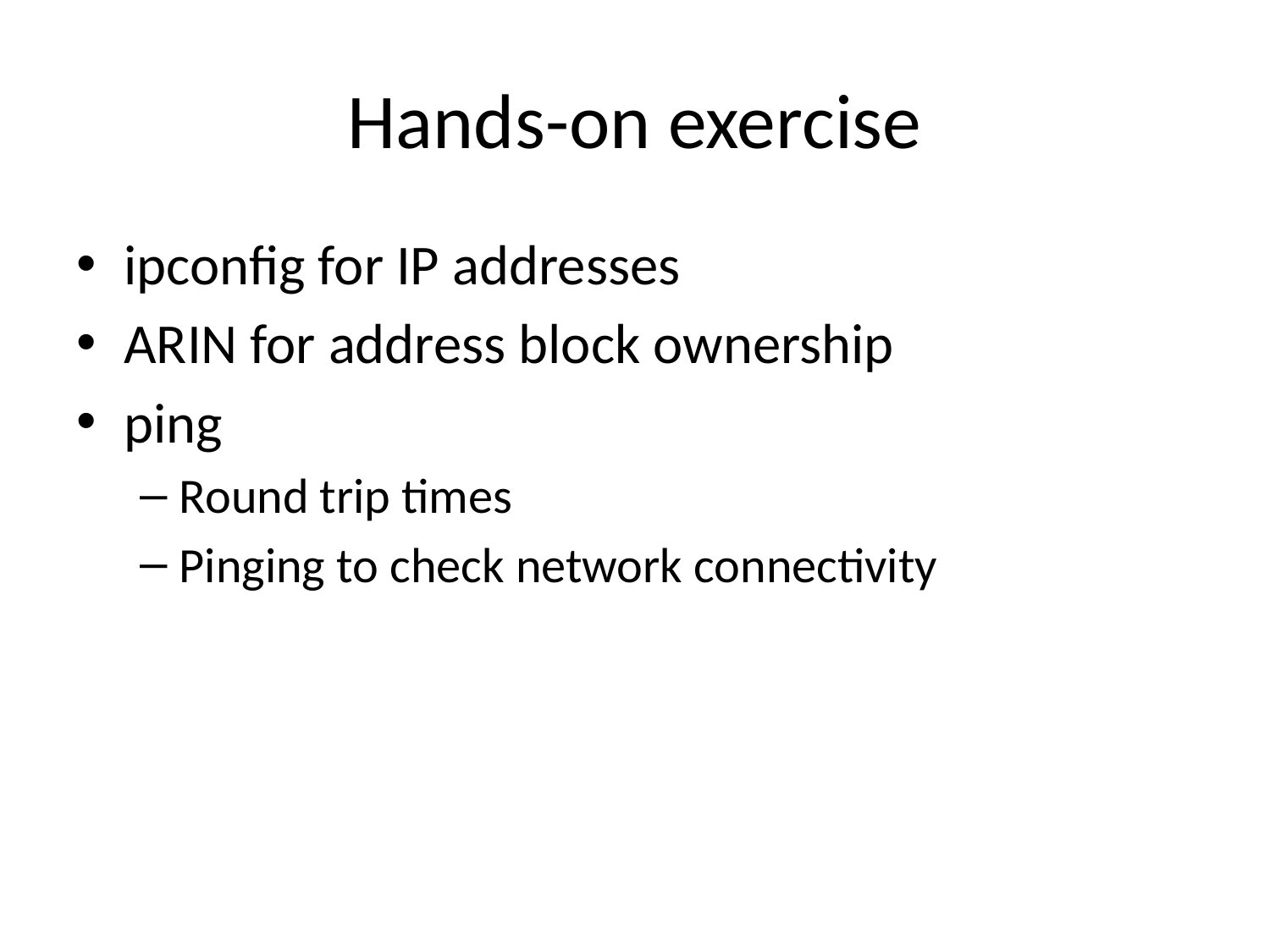

# Hands-on exercise
ipconfig for IP addresses
ARIN for address block ownership
ping
Round trip times
Pinging to check network connectivity